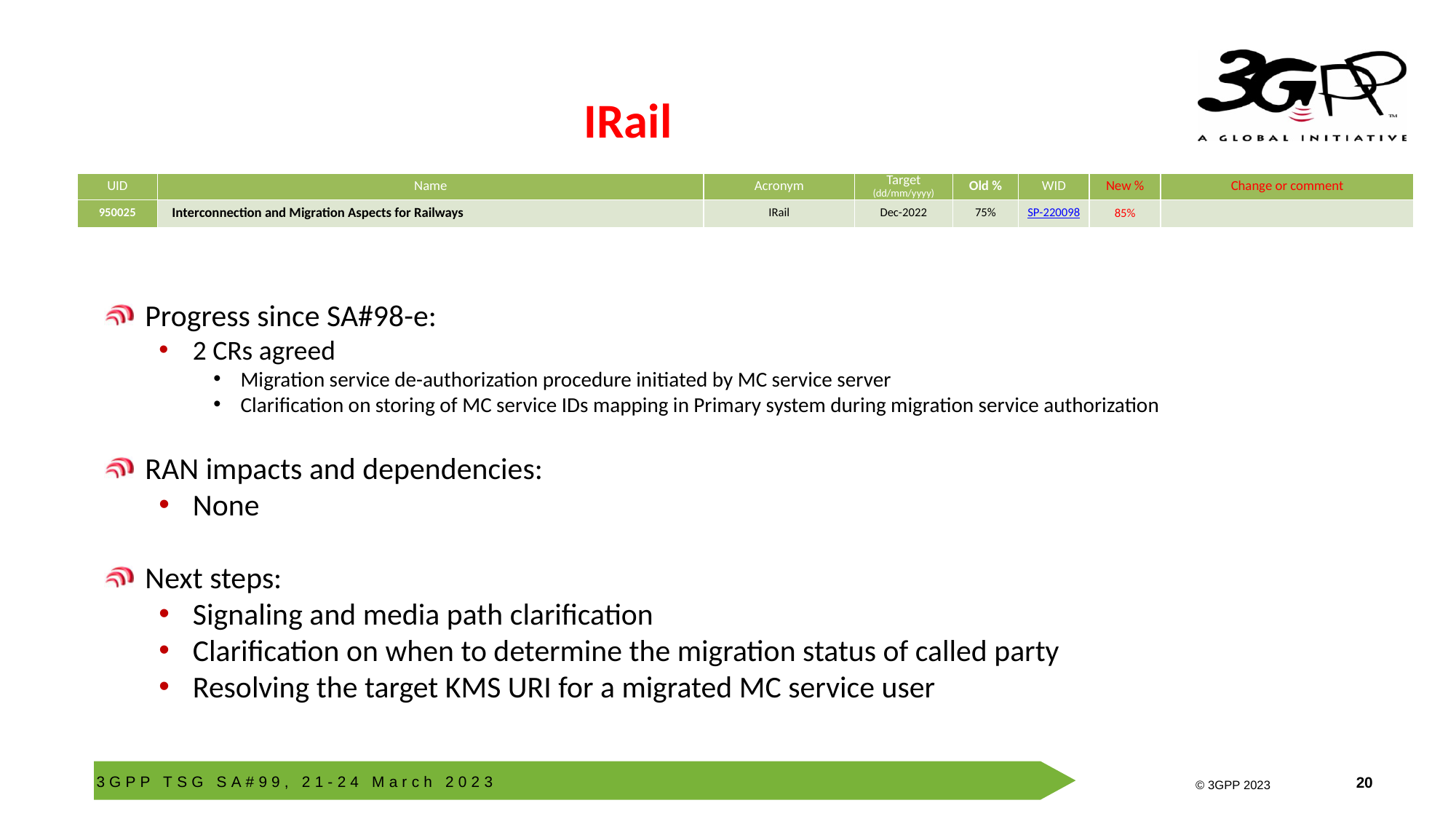

# IRail
| UID | Name | Acronym | Target (dd/mm/yyyy) | Old % | WID | New % | Change or comment |
| --- | --- | --- | --- | --- | --- | --- | --- |
| 950025 | Interconnection and Migration Aspects for Railways | IRail | Dec-2022 | 75% | SP-220098 | 85% |  |
Progress since SA#98-e:
2 CRs agreed
Migration service de-authorization procedure initiated by MC service server
Clarification on storing of MC service IDs mapping in Primary system during migration service authorization

RAN impacts and dependencies:
None

Next steps:
Signaling and media path clarification
Clarification on when to determine the migration status of called party
Resolving the target KMS URI for a migrated MC service user